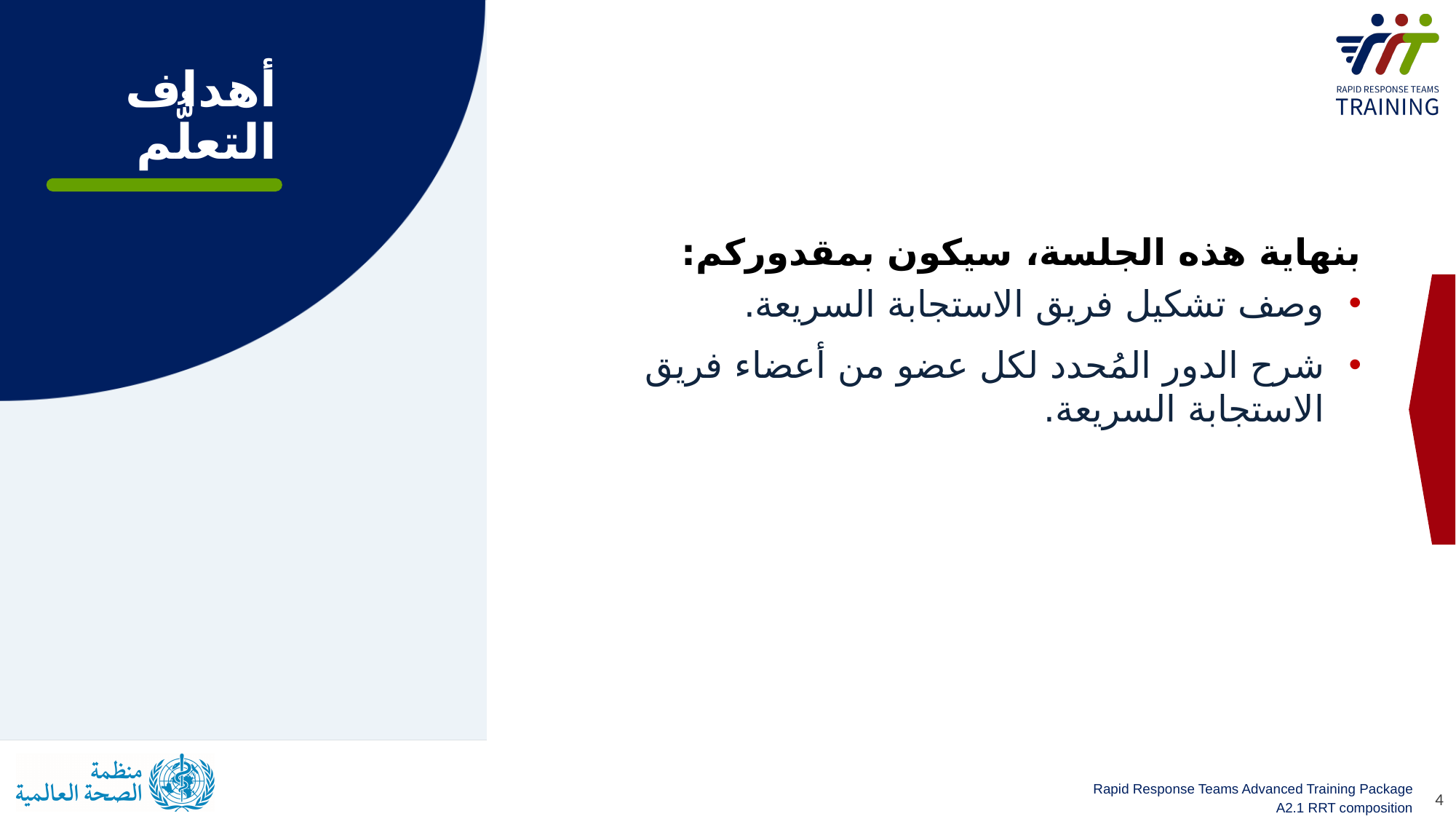

# أهداف التعلُّم

بنهاية هذه الجلسة، سيكون بمقدوركم:
وصف تشكيل فريق الاستجابة السريعة.
شرح الدور المُحدد لكل عضو من أعضاء فريق الاستجابة السريعة.
4